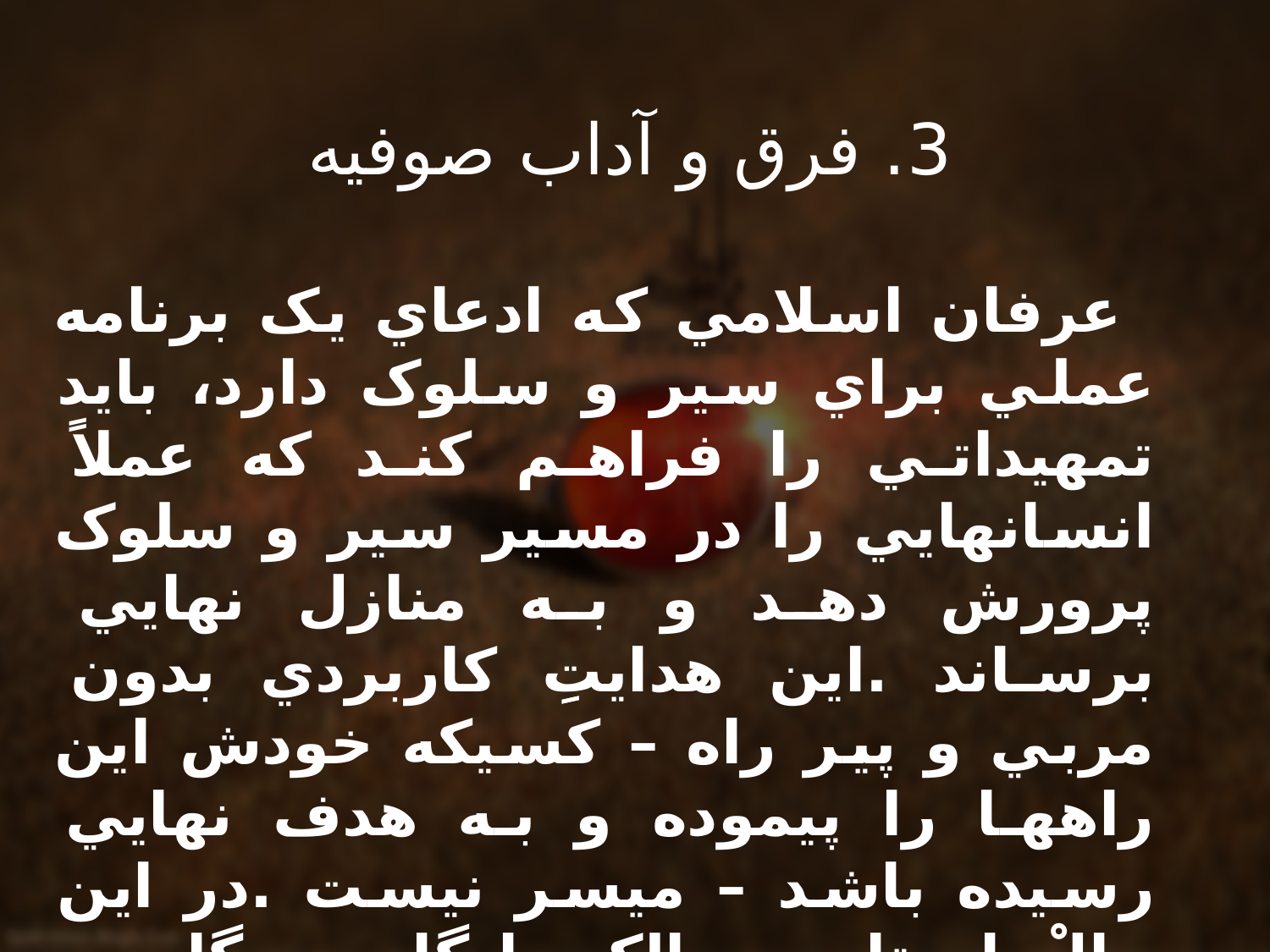

3. فرق و آداب صوفيه
   عرفان اسلامي که ادعاي يک برنامه عملي براي سير و سلوک دارد، بايد تمهيداتي را فراهم کند که عملاً انسانهايي را در مسير سير و سلوک پرورش دهد و به منازل نهايي برساند .اين هدايتِِ کاربردي بدون مربي و پير راه – کسيکه خودش اين راهها را پيموده و به هدف نهايي رسيده باشد – ميسر نيست .در اين حالْ استاد ، سالک را گام به گام به پيش مي برد.يکي از ساحتهاي عرفان اسلامي همين نظام تربيتي خاص است .